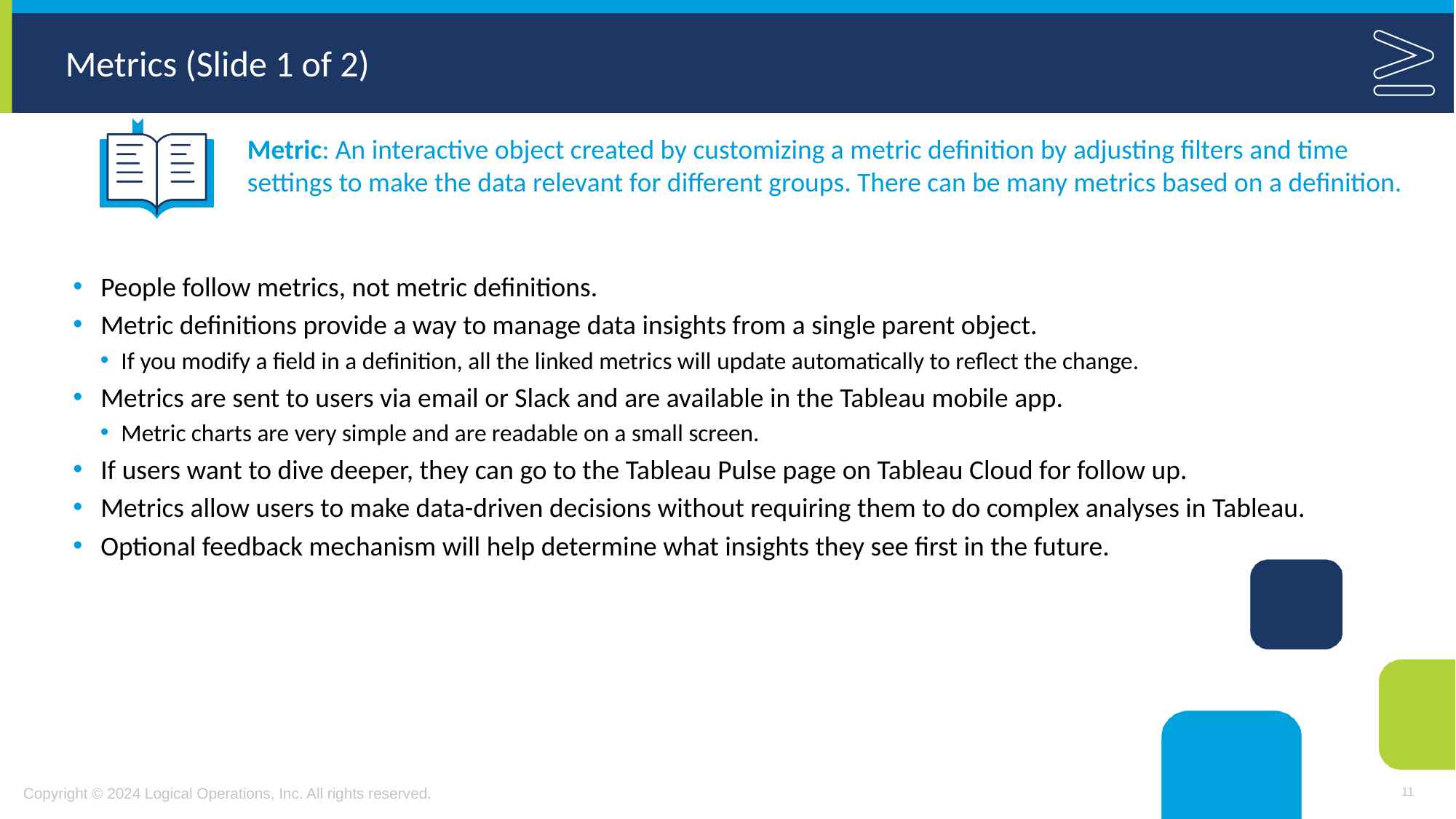

# Metrics (Slide 1 of 2)
Metric: An interactive object created by customizing a metric definition by adjusting filters and time settings to make the data relevant for different groups. There can be many metrics based on a definition.
People follow metrics, not metric definitions.
Metric definitions provide a way to manage data insights from a single parent object.
If you modify a field in a definition, all the linked metrics will update automatically to reflect the change.
Metrics are sent to users via email or Slack and are available in the Tableau mobile app.
Metric charts are very simple and are readable on a small screen.
If users want to dive deeper, they can go to the Tableau Pulse page on Tableau Cloud for follow up.
Metrics allow users to make data-driven decisions without requiring them to do complex analyses in Tableau.
Optional feedback mechanism will help determine what insights they see first in the future.
11